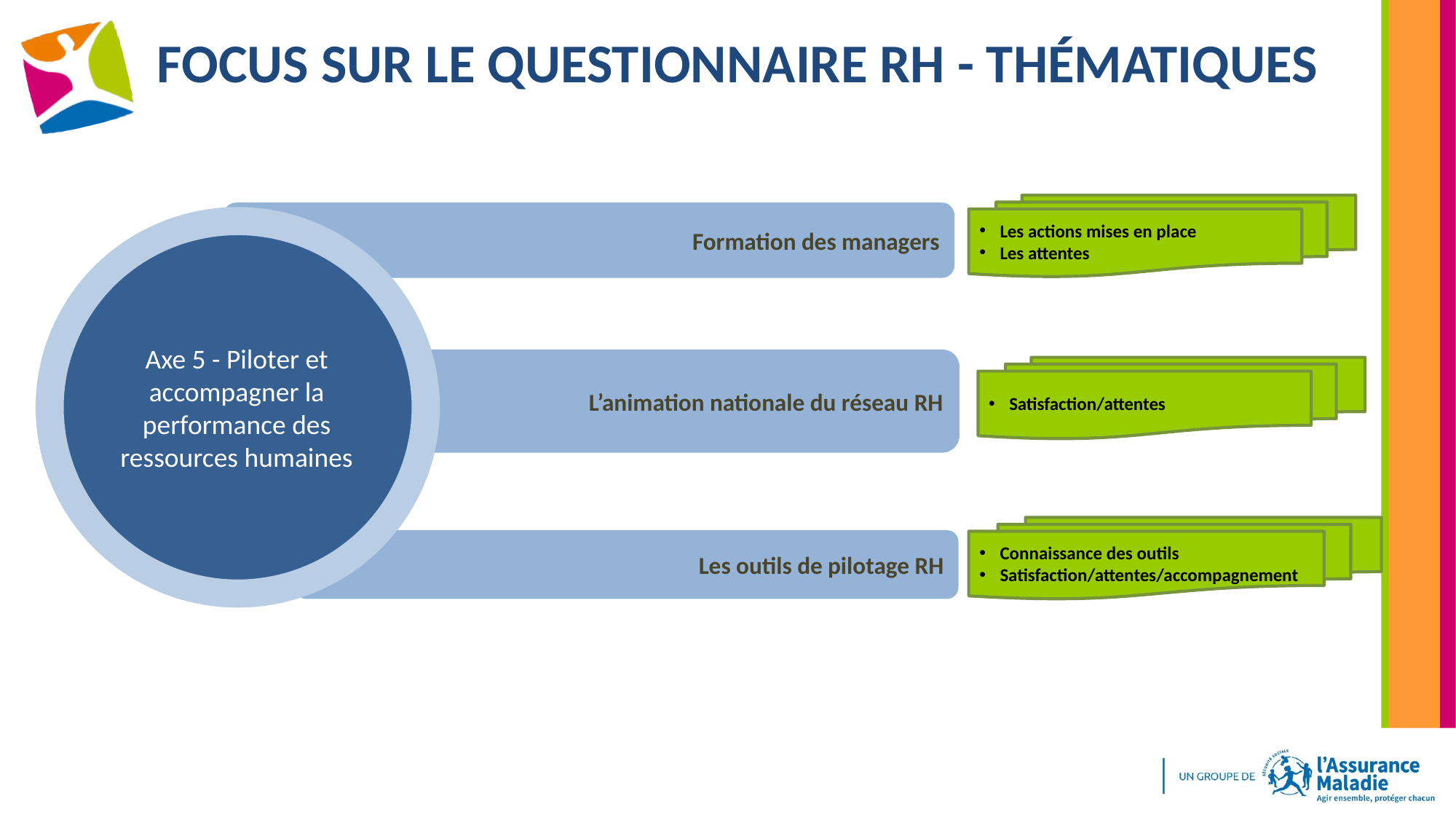

# Focus sur le questionnaire RH - thématiques
Les actions mises en place
Les attentes
	Formation des managers

Axe 5 - Piloter et accompagner la performance des ressources humaines
	L’animation nationale du réseau RH
Satisfaction/attentes
Connaissance des outils
Satisfaction/attentes/accompagnement
	Les outils de pilotage RH